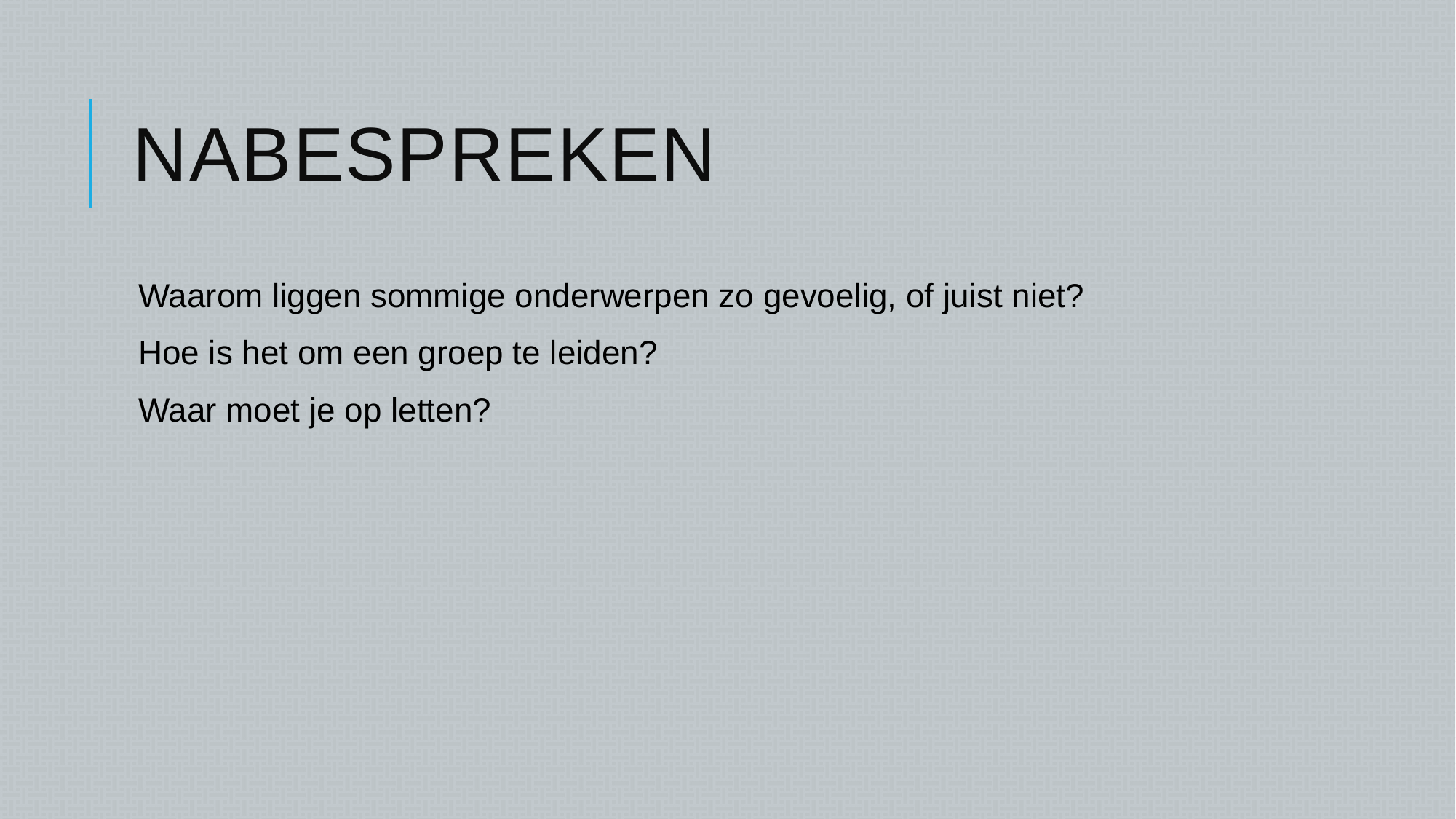

# Nabespreken
Waarom liggen sommige onderwerpen zo gevoelig, of juist niet?
Hoe is het om een groep te leiden?
Waar moet je op letten?